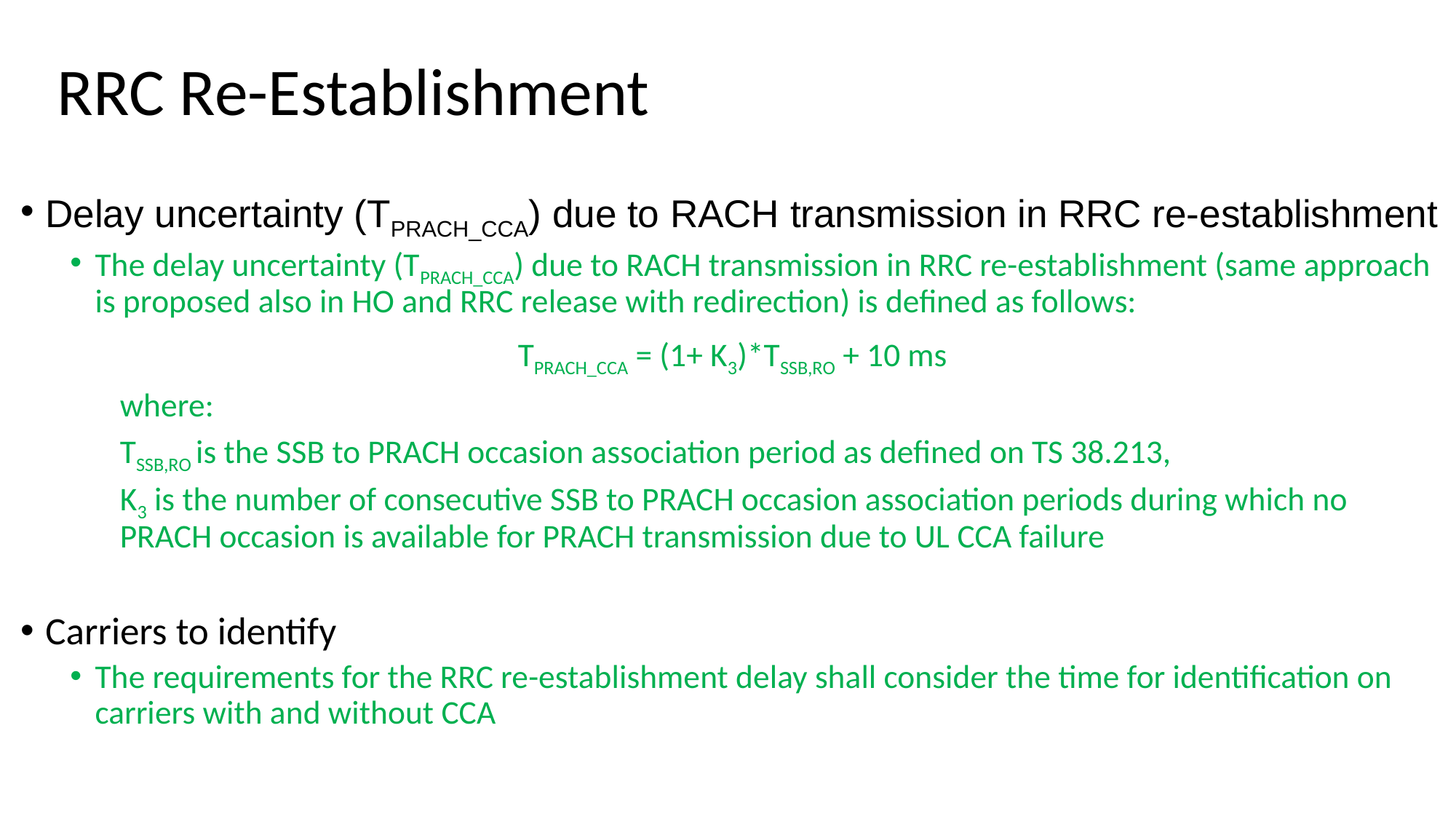

# RRC Re-Establishment
Delay uncertainty (TPRACH_CCA) due to RACH transmission in RRC re-establishment
The delay uncertainty (TPRACH_CCA) due to RACH transmission in RRC re-establishment (same approach is proposed also in HO and RRC release with redirection) is defined as follows:
TPRACH_CCA = (1+ K3)*TSSB,RO + 10 ms
	where:
TSSB,RO is the SSB to PRACH occasion association period as defined on TS 38.213,
K3 is the number of consecutive SSB to PRACH occasion association periods during which no PRACH occasion is available for PRACH transmission due to UL CCA failure

Carriers to identify
The requirements for the RRC re-establishment delay shall consider the time for identification on carriers with and without CCA